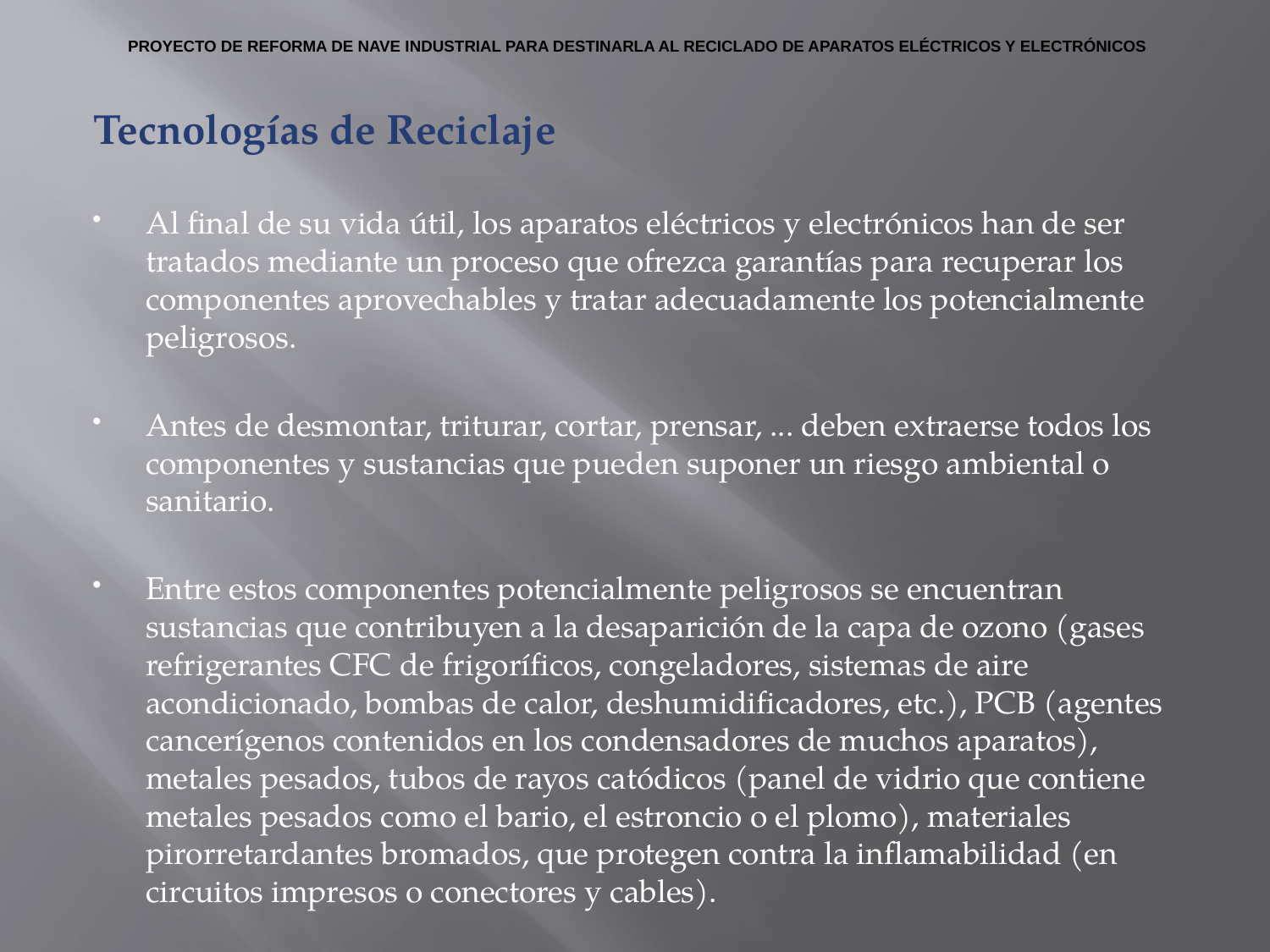

# PROYECTO DE REFORMA DE NAVE INDUSTRIAL PARA DESTINARLA AL RECICLADO DE APARATOS ELÉCTRICOS Y ELECTRÓNICOS
Tecnologías de Reciclaje

Al final de su vida útil, los aparatos eléctricos y electrónicos han de ser tratados mediante un proceso que ofrezca garantías para recuperar los componentes aprovechables y tratar adecuadamente los potencialmente peligrosos.

Antes de desmontar, triturar, cortar, prensar, ... deben extraerse todos los componentes y sustancias que pueden suponer un riesgo ambiental o sanitario.

Entre estos componentes potencialmente peligrosos se encuentran sustancias que contribuyen a la desaparición de la capa de ozono (gases refrigerantes CFC de frigoríficos, congeladores, sistemas de aire acondicionado, bombas de calor, deshumidificadores, etc.), PCB (agentes cancerígenos contenidos en los condensadores de muchos aparatos), metales pesados, tubos de rayos catódicos (panel de vidrio que contiene metales pesados como el bario, el estroncio o el plomo), materiales pirorretardantes bromados, que protegen contra la inflamabilidad (en circuitos impresos o conectores y cables).